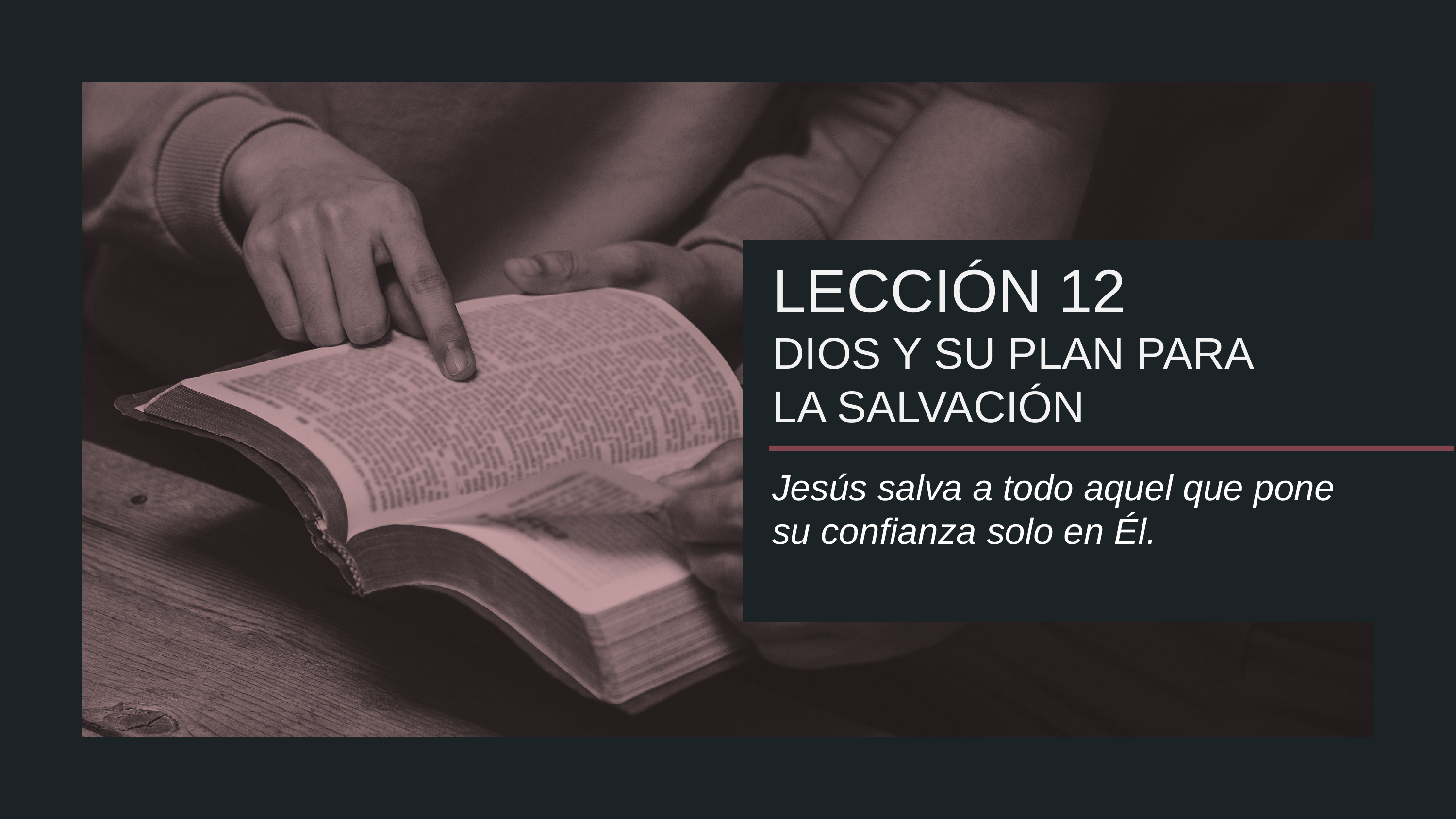

LECCIÓN 12
DIOS Y SU PLAN PARA
LA SALVACIÓN
Jesús salva a todo aquel que pone
su confianza solo en Él.